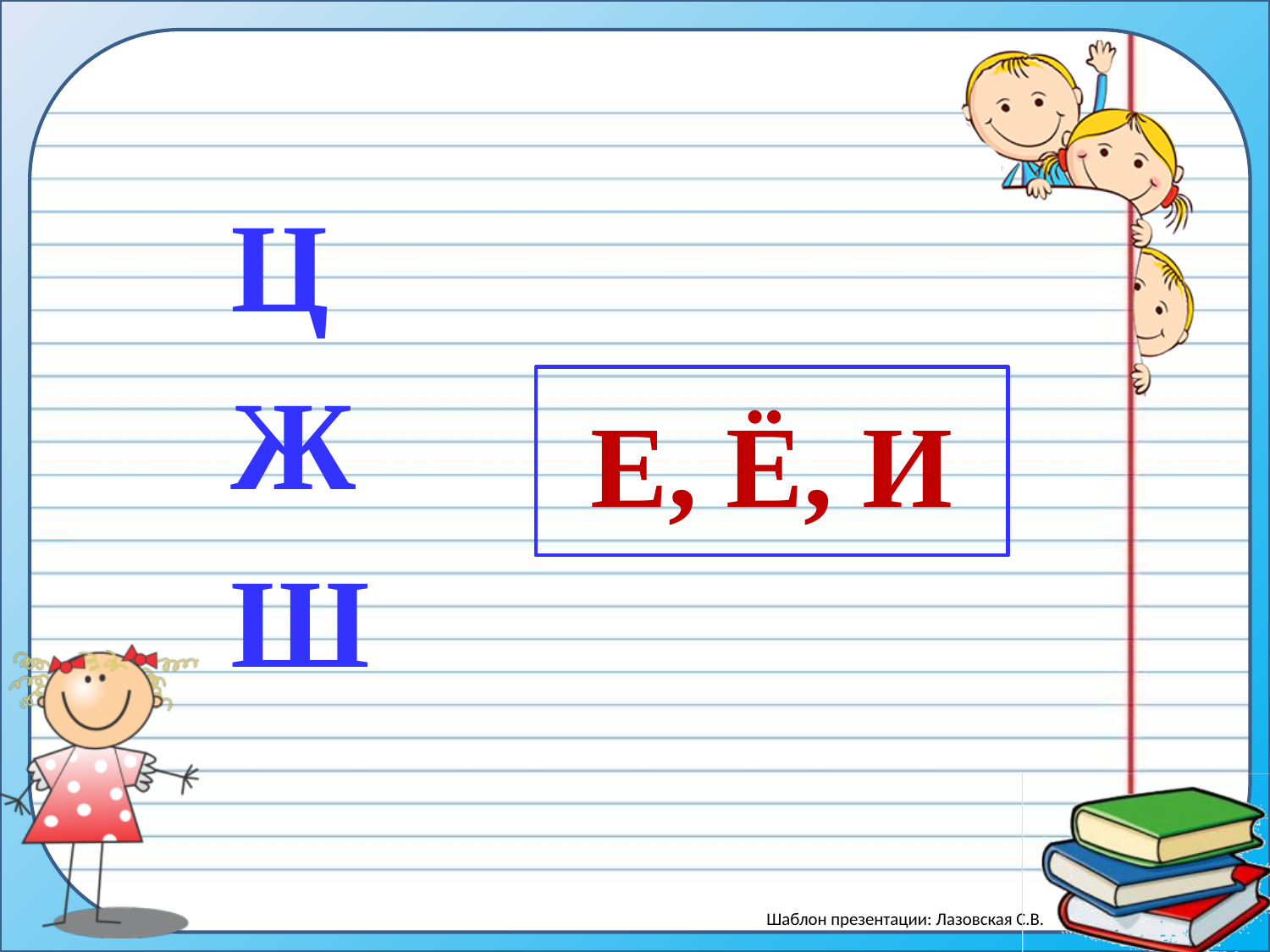

Ц
Ж
Ш
# Е, Ё, И